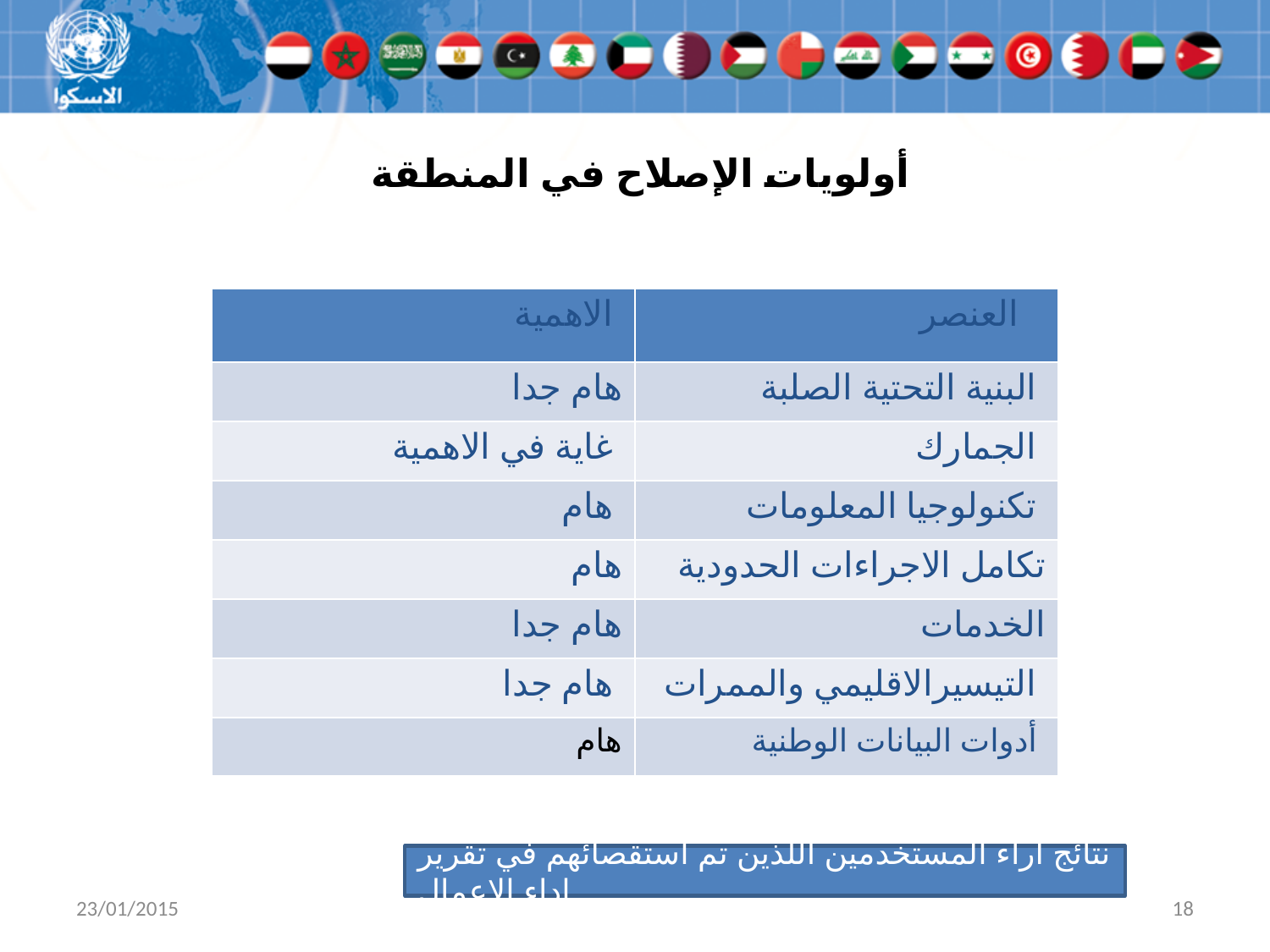

# أولويات الإصلاح في المنطقة
| الاهمية | العنصر |
| --- | --- |
| هام جدا | البنية التحتية الصلبة |
| غاية في الاهمية | الجمارك |
| هام | تكنولوجيا المعلومات |
| هام | تكامل الاجراءات الحدودية |
| هام جدا | الخدمات |
| هام جدا | التيسيرالاقليمي والممرات |
| هام | أدوات البيانات الوطنية |
نتائج اراء المستخدمين اللذين تم استقصائهم في تقرير اداء الاعمال
23/01/2015
18